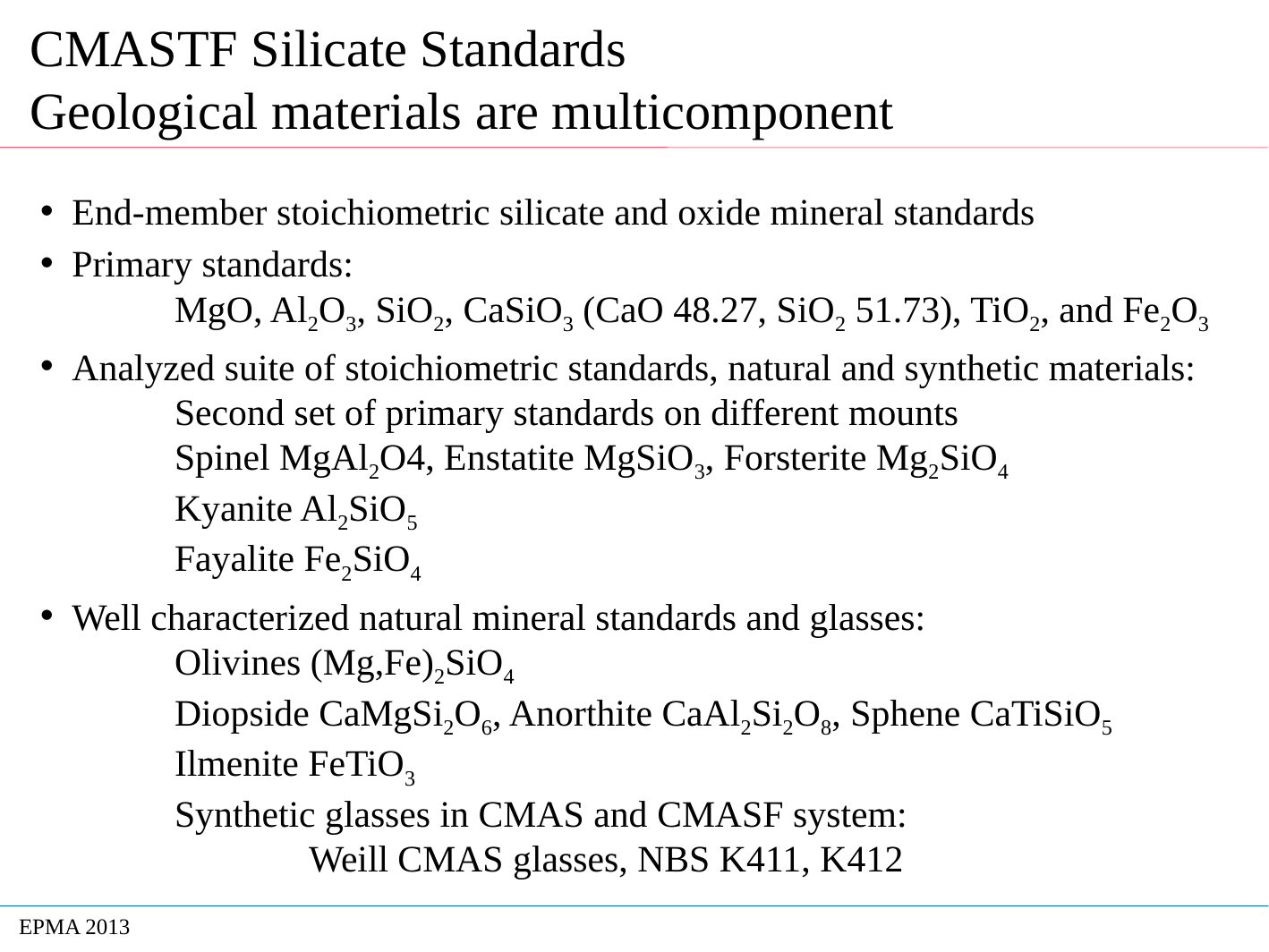

# CMASTF Silicate Standards Geological materials are multicomponent
  End-member stoichiometric silicate and oxide mineral standards
  Primary standards:
	MgO, Al2O3, SiO2, CaSiO3 (CaO 48.27, SiO2 51.73), TiO2, and Fe2O3
  Analyzed suite of stoichiometric standards, natural and synthetic materials:
	Second set of primary standards on different mounts
	Spinel MgAl2O4, Enstatite MgSiO3, Forsterite Mg2SiO4
	Kyanite Al2SiO5
	Fayalite Fe2SiO4
  Well characterized natural mineral standards and glasses:
	Olivines (Mg,Fe)2SiO4
 	Diopside CaMgSi2O6, Anorthite CaAl2Si2O8, Sphene CaTiSiO5
	Ilmenite FeTiO3
	Synthetic glasses in CMAS and CMASF system:
		Weill CMAS glasses, NBS K411, K412
EPMA 2013